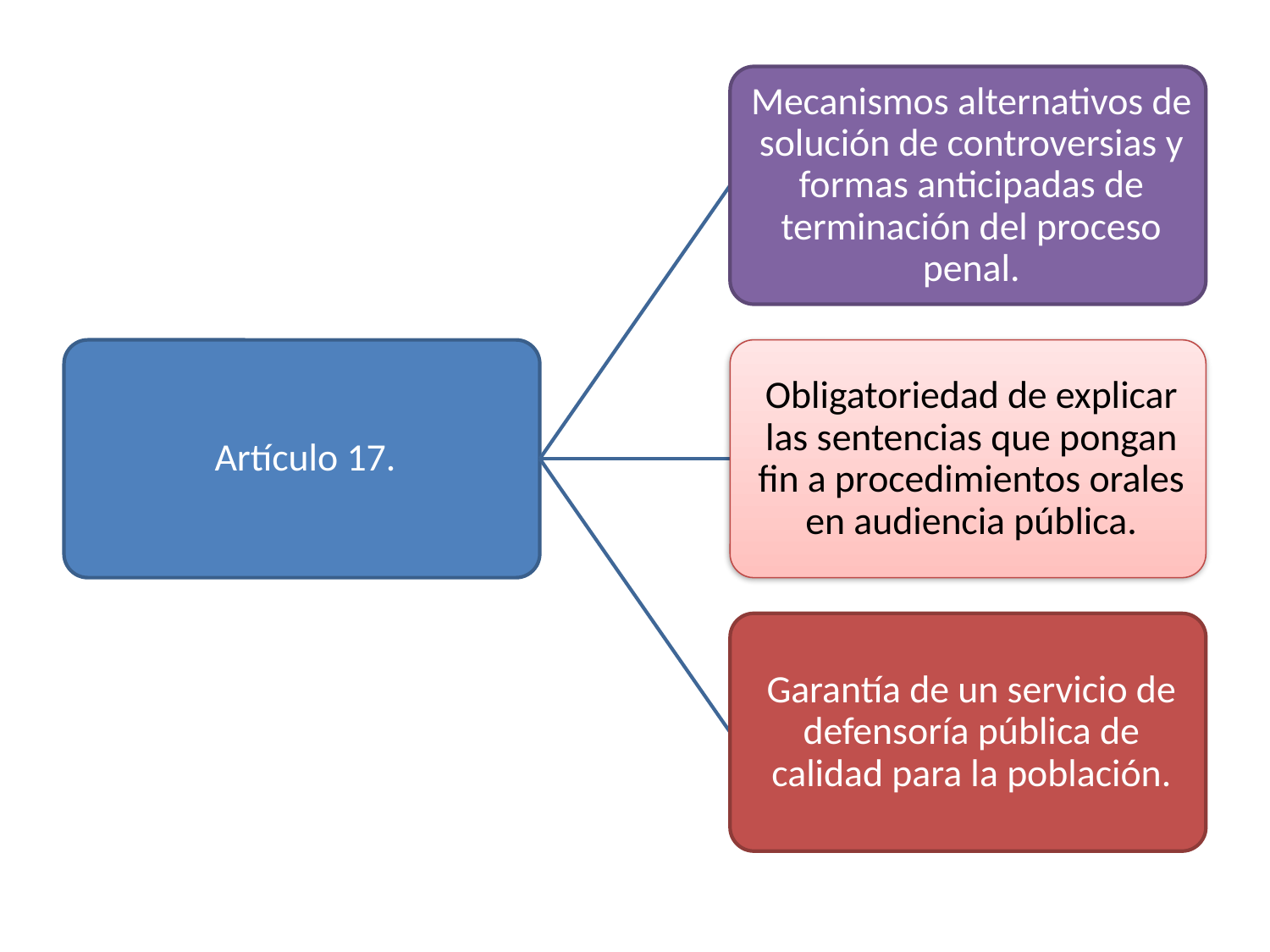

Artículo 17.

Mecanismos alternativos de solución de controversias y formas anticipadas de terminación del proceso penal.

Obligatoriedad de explicar las sentencias que pongan fin a procedimientos orales en audiencia pública.

Garantía de un servicio de defensoría pública de calidad para la población.